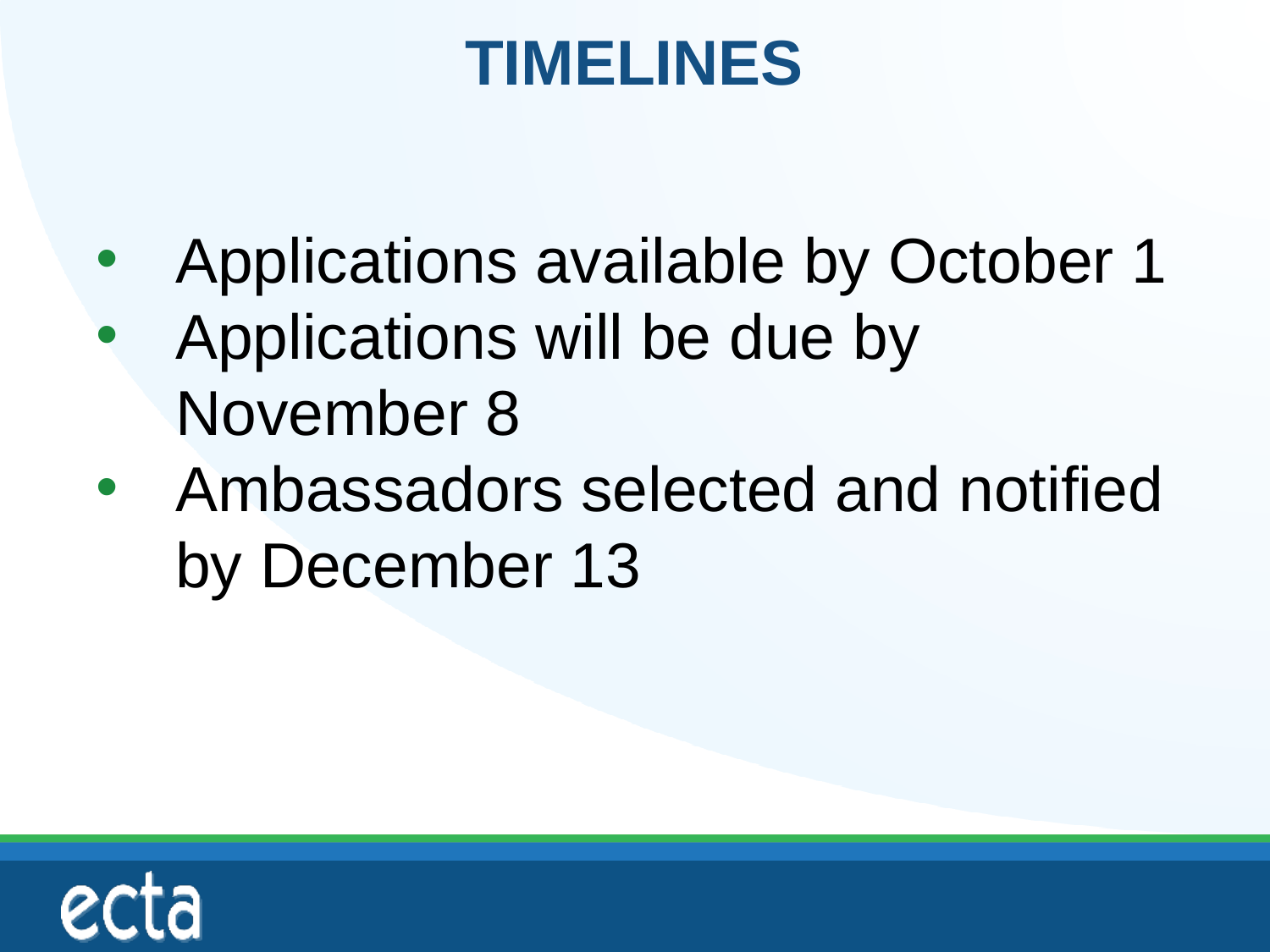

# TIMELINES
Applications available by October 1
Applications will be due by November 8
Ambassadors selected and notified by December 13